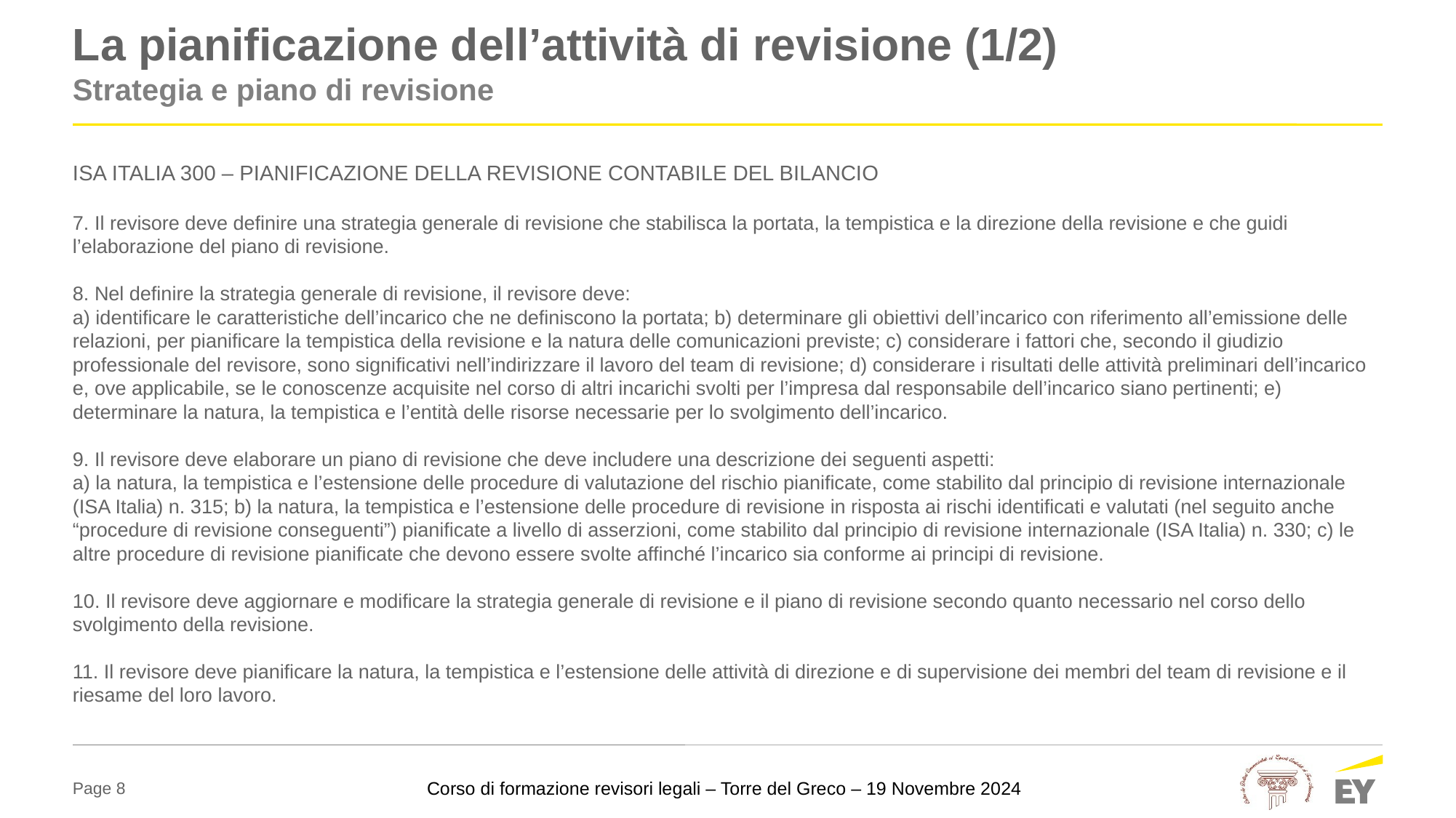

# La pianificazione dell’attività di revisione (1/2)
Strategia e piano di revisione
ISA ITALIA 300 – PIANIFICAZIONE DELLA REVISIONE CONTABILE DEL BILANCIO

7. Il revisore deve definire una strategia generale di revisione che stabilisca la portata, la tempistica e la direzione della revisione e che guidi l’elaborazione del piano di revisione.

8. Nel definire la strategia generale di revisione, il revisore deve:
a) identificare le caratteristiche dell’incarico che ne definiscono la portata; b) determinare gli obiettivi dell’incarico con riferimento all’emissione delle relazioni, per pianificare la tempistica della revisione e la natura delle comunicazioni previste; c) considerare i fattori che, secondo il giudizio professionale del revisore, sono significativi nell’indirizzare il lavoro del team di revisione; d) considerare i risultati delle attività preliminari dell’incarico e, ove applicabile, se le conoscenze acquisite nel corso di altri incarichi svolti per l’impresa dal responsabile dell’incarico siano pertinenti; e) determinare la natura, la tempistica e l’entità delle risorse necessarie per lo svolgimento dell’incarico.

9. Il revisore deve elaborare un piano di revisione che deve includere una descrizione dei seguenti aspetti:
a) la natura, la tempistica e l’estensione delle procedure di valutazione del rischio pianificate, come stabilito dal principio di revisione internazionale (ISA Italia) n. 315; b) la natura, la tempistica e l’estensione delle procedure di revisione in risposta ai rischi identificati e valutati (nel seguito anche “procedure di revisione conseguenti”) pianificate a livello di asserzioni, come stabilito dal principio di revisione internazionale (ISA Italia) n. 330; c) le altre procedure di revisione pianificate che devono essere svolte affinché l’incarico sia conforme ai principi di revisione.

10. Il revisore deve aggiornare e modificare la strategia generale di revisione e il piano di revisione secondo quanto necessario nel corso dello svolgimento della revisione.

11. Il revisore deve pianificare la natura, la tempistica e l’estensione delle attività di direzione e di supervisione dei membri del team di revisione e il riesame del loro lavoro.